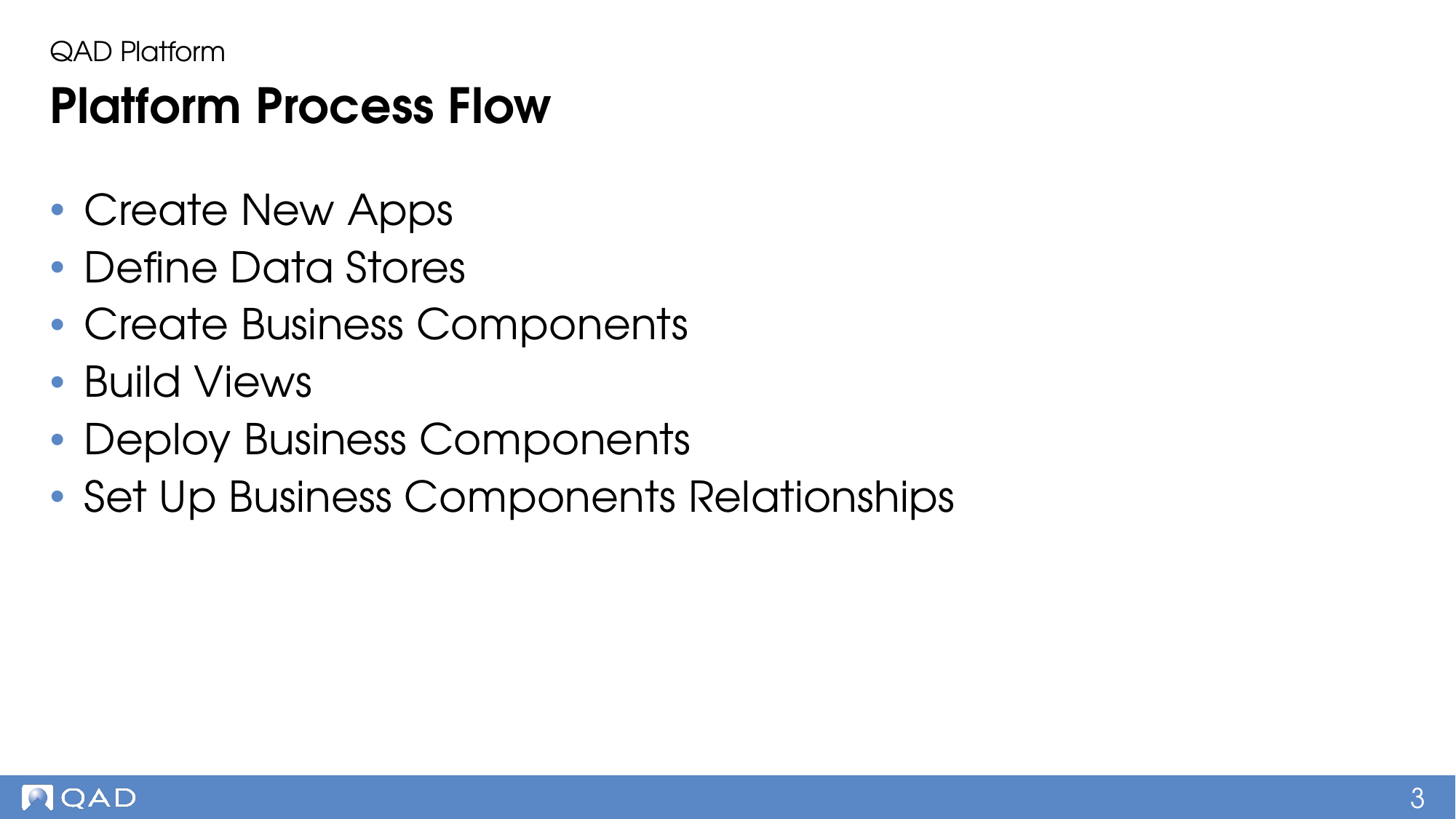

QAD Platform
# Platform Process Flow
Create New Apps
Define Data Stores
Create Business Components
Build Views
Deploy Business Components
Set Up Business Components Relationships
3